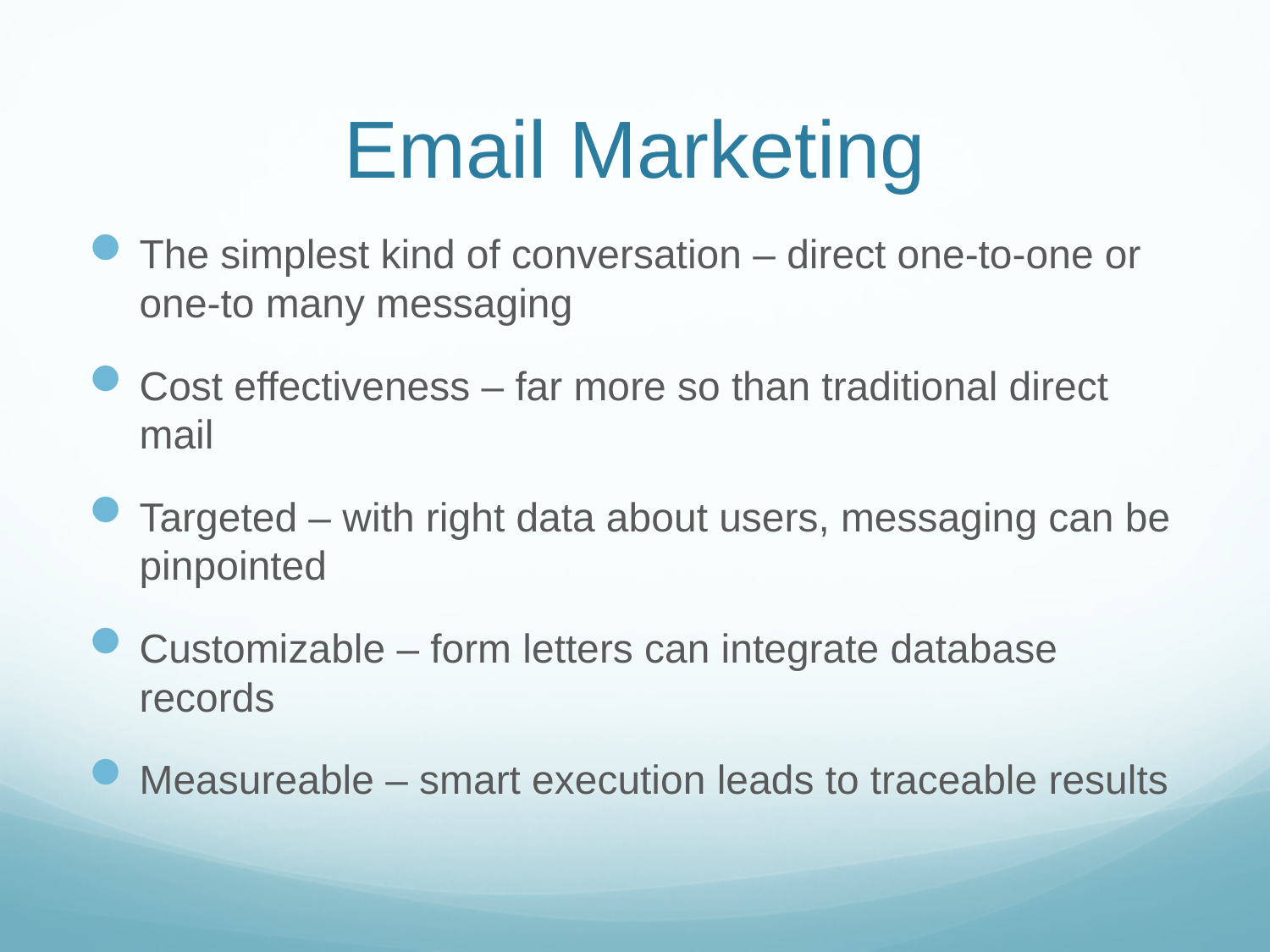

# Email Marketing
The simplest kind of conversation – direct one-to-one or one-to many messaging
Cost effectiveness – far more so than traditional direct mail
Targeted – with right data about users, messaging can be pinpointed
Customizable – form letters can integrate database records
Measureable – smart execution leads to traceable results